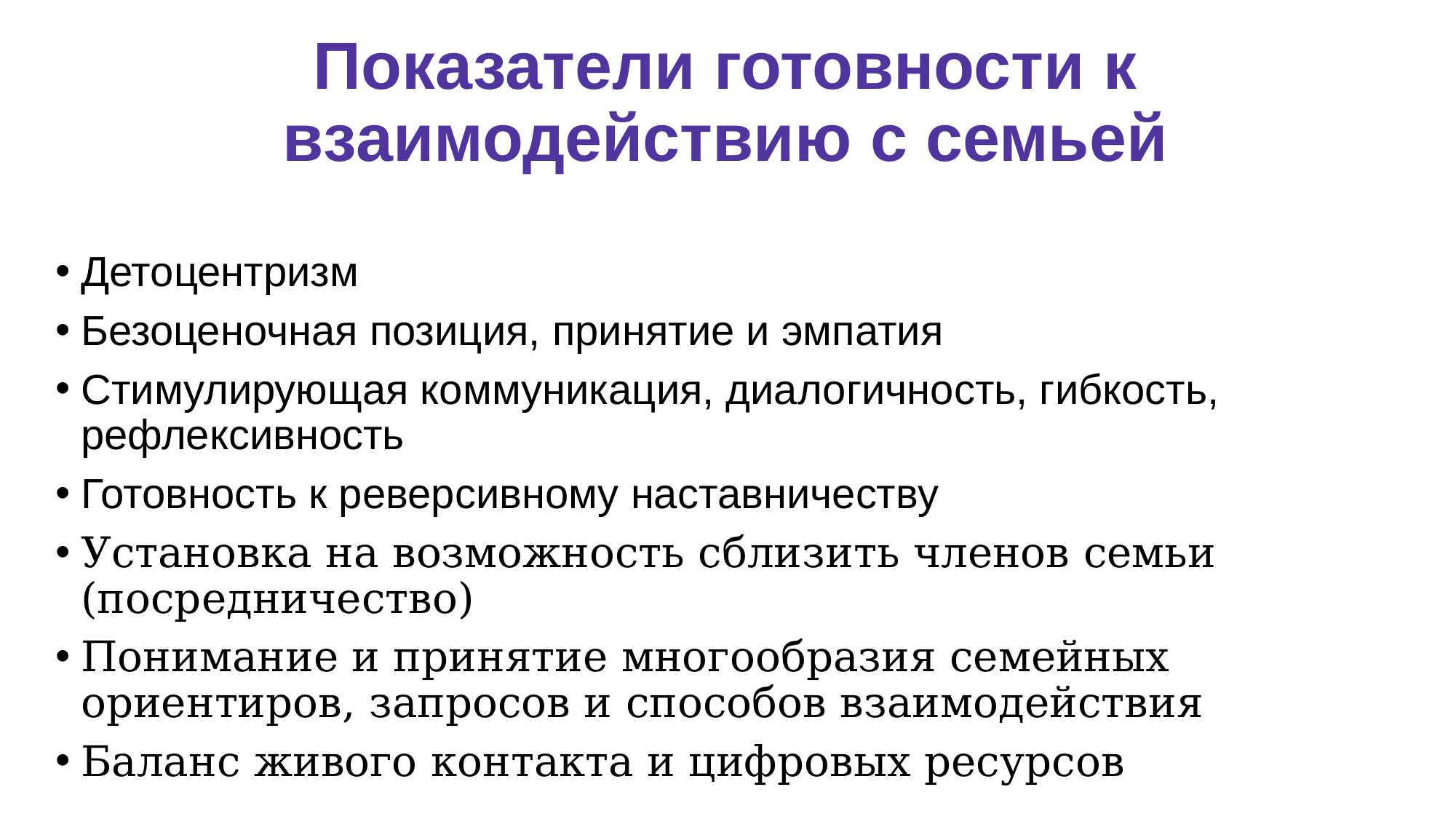

# Показатели готовности к взаимодействию с семьей
Детоцентризм
Безоценочная позиция, принятие и эмпатия
Стимулирующая коммуникация, диалогичность, гибкость, рефлексивность
Готовность к реверсивному наставничеству
Установка на возможность сблизить членов семьи (посредничество)
Понимание и принятие многообразия семейных ориентиров, запросов и способов взаимодействия
Баланс живого контакта и цифровых ресурсов